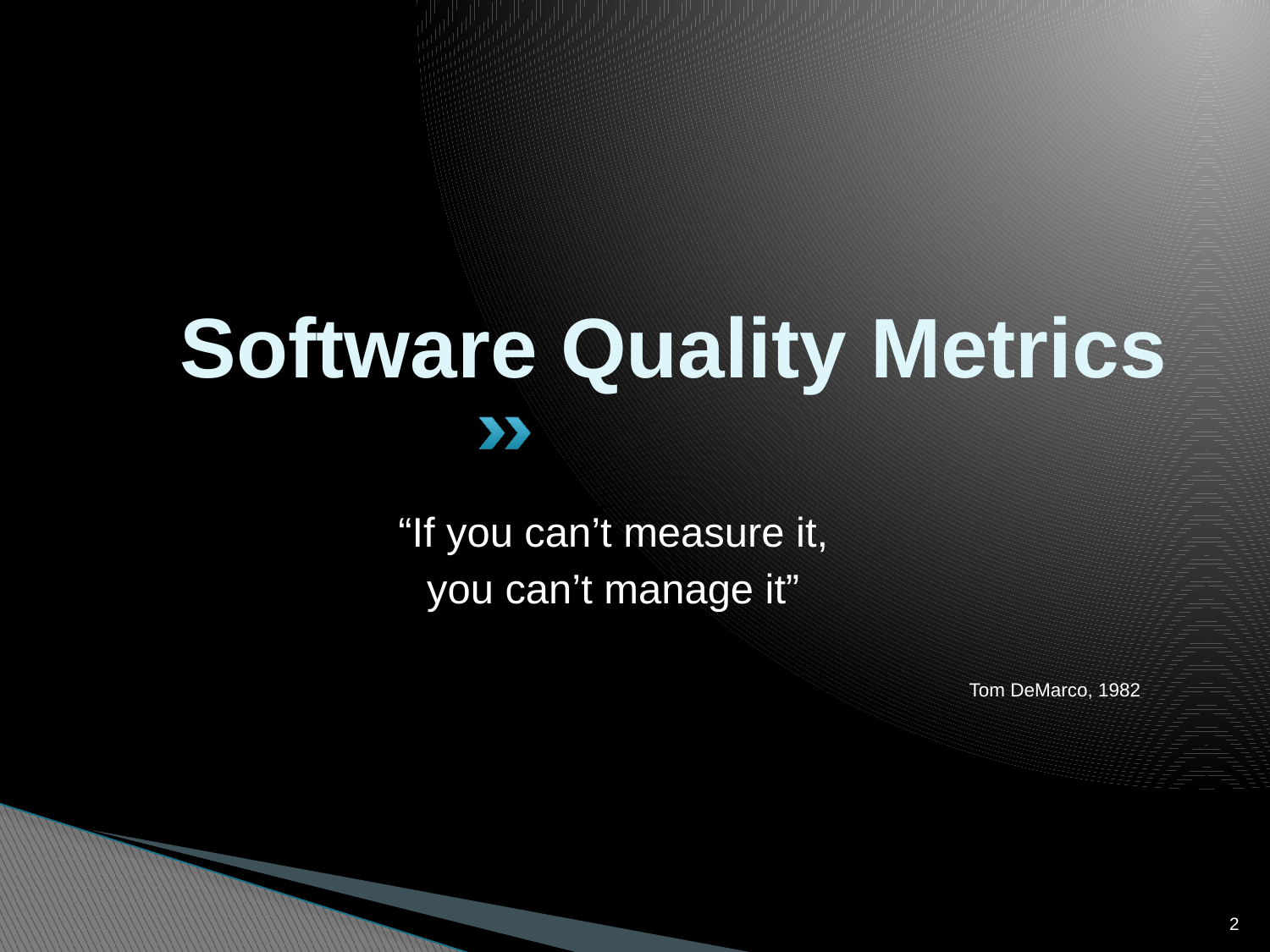

# Software Quality Metrics
“If you can’t measure it,
you can’t manage it”

Tom DeMarco, 1982
2